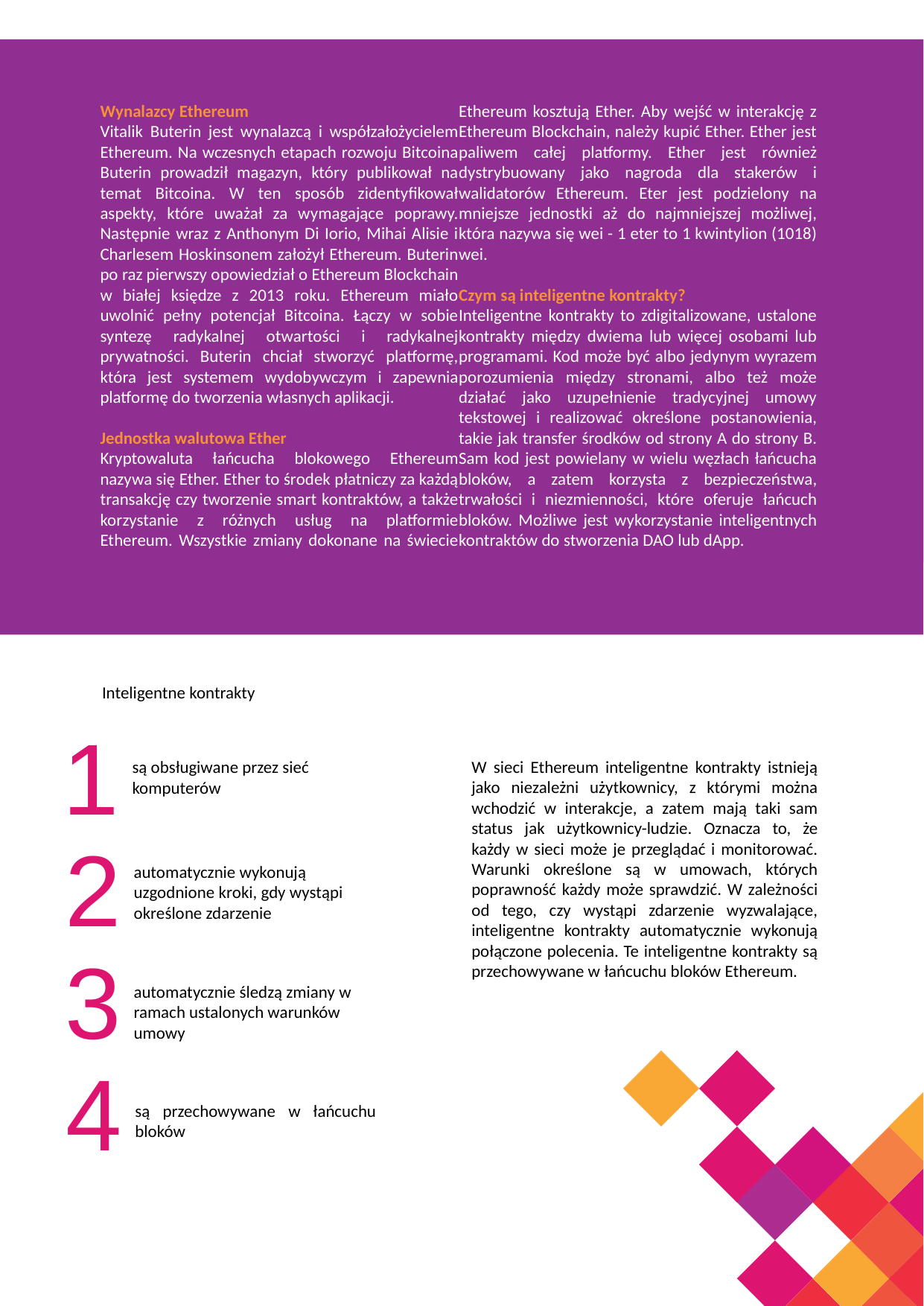

Wynalazcy Ethereum
Vitalik Buterin jest wynalazcą i współzałożycielem Ethereum. Na wczesnych etapach rozwoju Bitcoina Buterin prowadził magazyn, który publikował na temat Bitcoina. W ten sposób zidentyfikował aspekty, które uważał za wymagające poprawy. Następnie wraz z Anthonym Di Iorio, Mihai Alisie i Charlesem Hoskinsonem założył Ethereum. Buterin po raz pierwszy opowiedział o Ethereum Blockchain w białej księdze z 2013 roku. Ethereum miało uwolnić pełny potencjał Bitcoina. Łączy w sobie syntezę radykalnej otwartości i radykalnej prywatności. Buterin chciał stworzyć platformę, która jest systemem wydobywczym i zapewnia platformę do tworzenia własnych aplikacji.

Jednostka walutowa Ether
Kryptowaluta łańcucha blokowego Ethereum nazywa się Ether. Ether to środek płatniczy za każdą transakcję czy tworzenie smart kontraktów, a także korzystanie z różnych usług na platformie Ethereum. Wszystkie zmiany dokonane na świecie Ethereum kosztują Ether. Aby wejść w interakcję z Ethereum Blockchain, należy kupić Ether. Ether jest paliwem całej platformy. Ether jest również dystrybuowany jako nagroda dla stakerów i walidatorów Ethereum. Eter jest podzielony na mniejsze jednostki aż do najmniejszej możliwej, która nazywa się wei - 1 eter to 1 kwintylion (1018) wei.

Czym są inteligentne kontrakty?
Inteligentne kontrakty to zdigitalizowane, ustalone kontrakty między dwiema lub więcej osobami lub programami. Kod może być albo jedynym wyrazem porozumienia między stronami, albo też może działać jako uzupełnienie tradycyjnej umowy tekstowej i realizować określone postanowienia, takie jak transfer środków od strony A do strony B. Sam kod jest powielany w wielu węzłach łańcucha bloków, a zatem korzysta z bezpieczeństwa, trwałości i niezmienności, które oferuje łańcuch bloków. Możliwe jest wykorzystanie inteligentnych kontraktów do stworzenia DAO lub dApp.
Inteligentne kontrakty
1
W sieci Ethereum inteligentne kontrakty istnieją jako niezależni użytkownicy, z którymi można wchodzić w interakcje, a zatem mają taki sam status jak użytkownicy-ludzie. Oznacza to, że każdy w sieci może je przeglądać i monitorować. Warunki określone są w umowach, których poprawność każdy może sprawdzić. W zależności od tego, czy wystąpi zdarzenie wyzwalające, inteligentne kontrakty automatycznie wykonują połączone polecenia. Te inteligentne kontrakty są przechowywane w łańcuchu bloków Ethereum.
są obsługiwane przez sieć komputerów
2
automatycznie wykonują uzgodnione kroki, gdy wystąpi określone zdarzenie
3
automatycznie śledzą zmiany w ramach ustalonych warunków umowy

4

są przechowywane w łańcuchu bloków
12